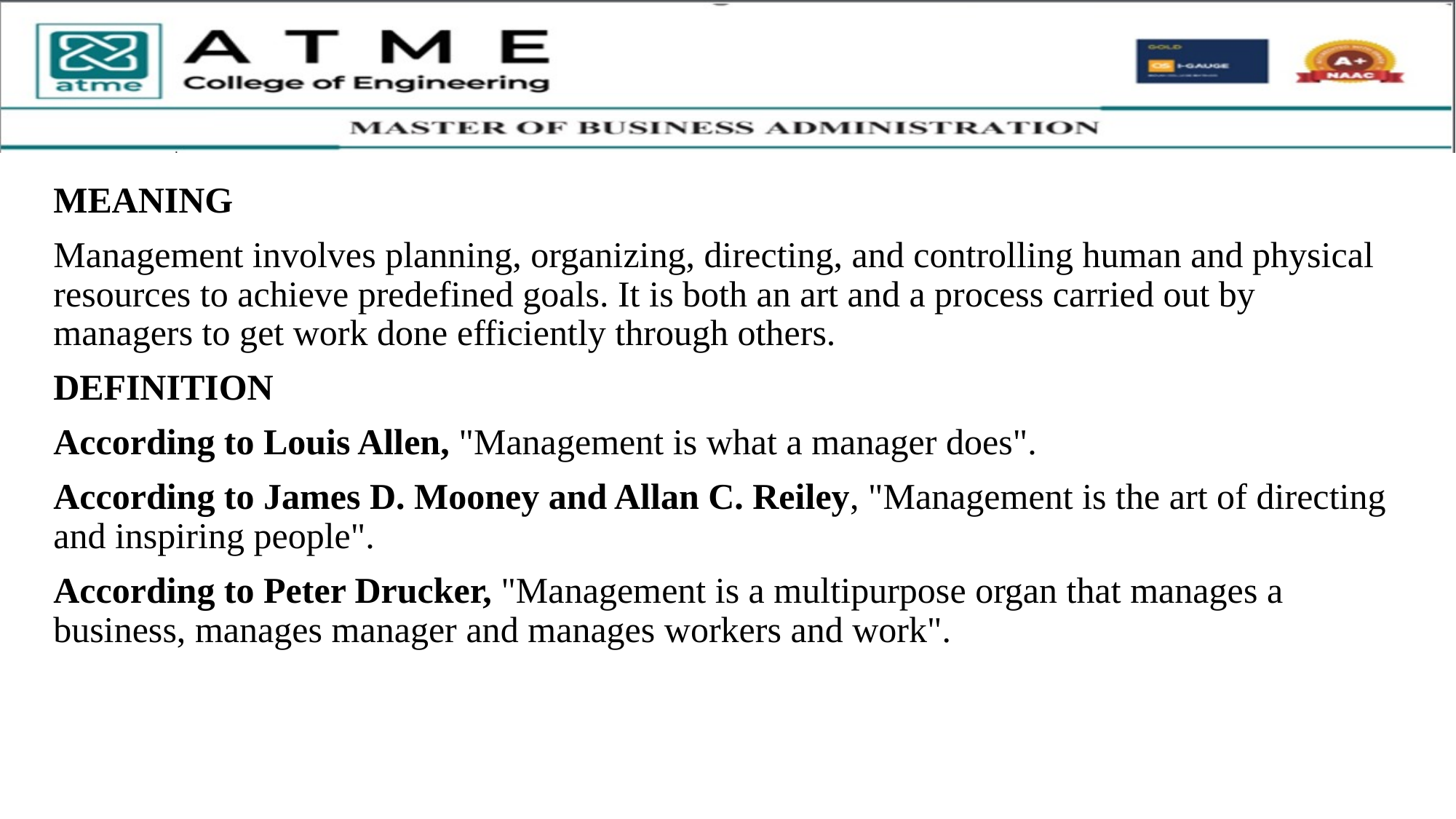

MEANING
Management involves planning, organizing, directing, and controlling human and physical resources to achieve predefined goals. It is both an art and a process carried out by managers to get work done efficiently through others.
DEFINITION
According to Louis Allen, "Management is what a manager does".
According to James D. Mooney and Allan C. Reiley, "Management is the art of directing and inspiring people".
According to Peter Drucker, "Management is a multipurpose organ that manages a business, manages manager and manages workers and work".